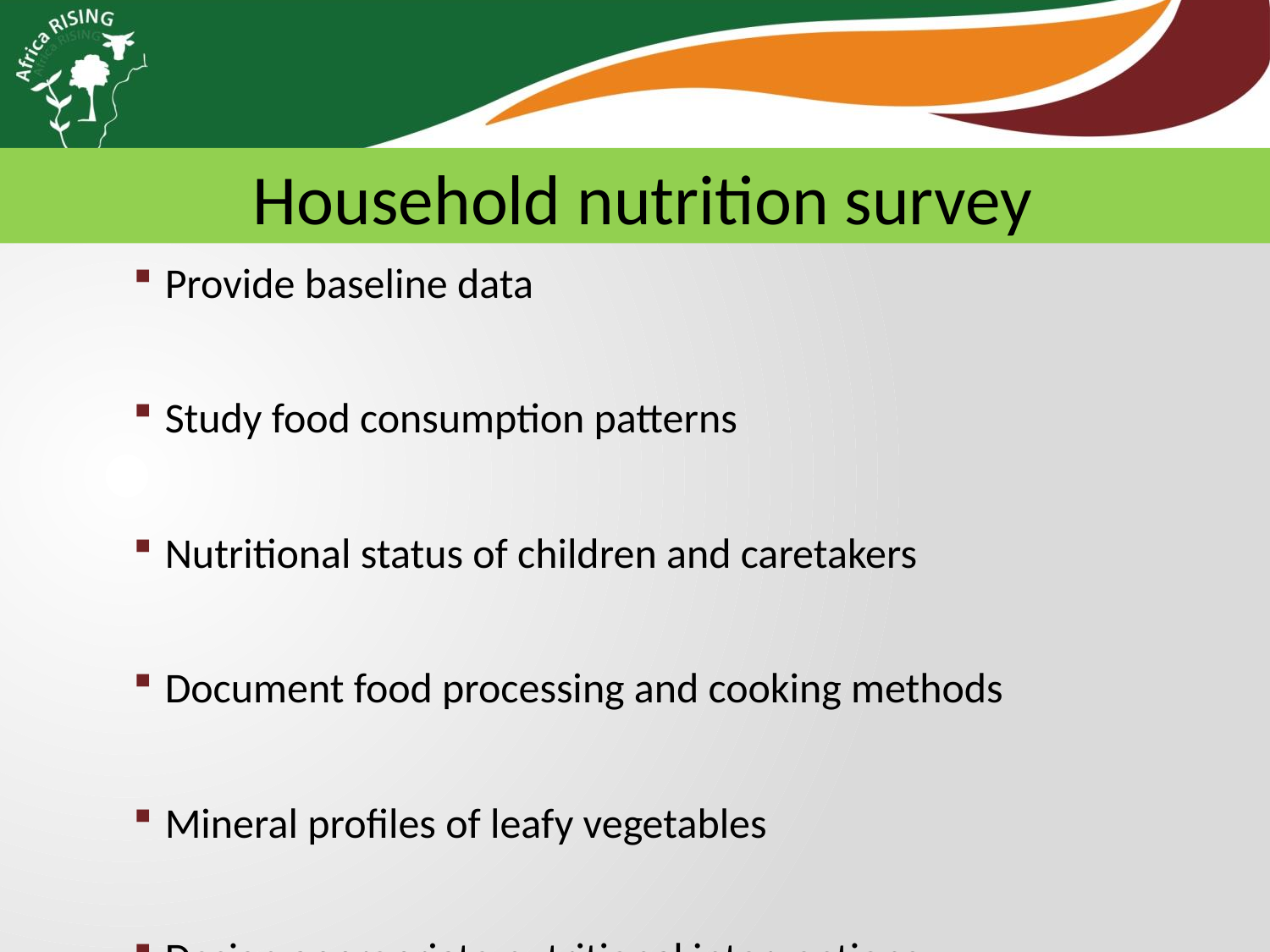

Household nutrition survey

Provide baseline data

Study food consumption patterns

Nutritional status of children and caretakers

Document food processing and cooking methods

Mineral profiles of leafy vegetables

Design appropriate nutritional interventions